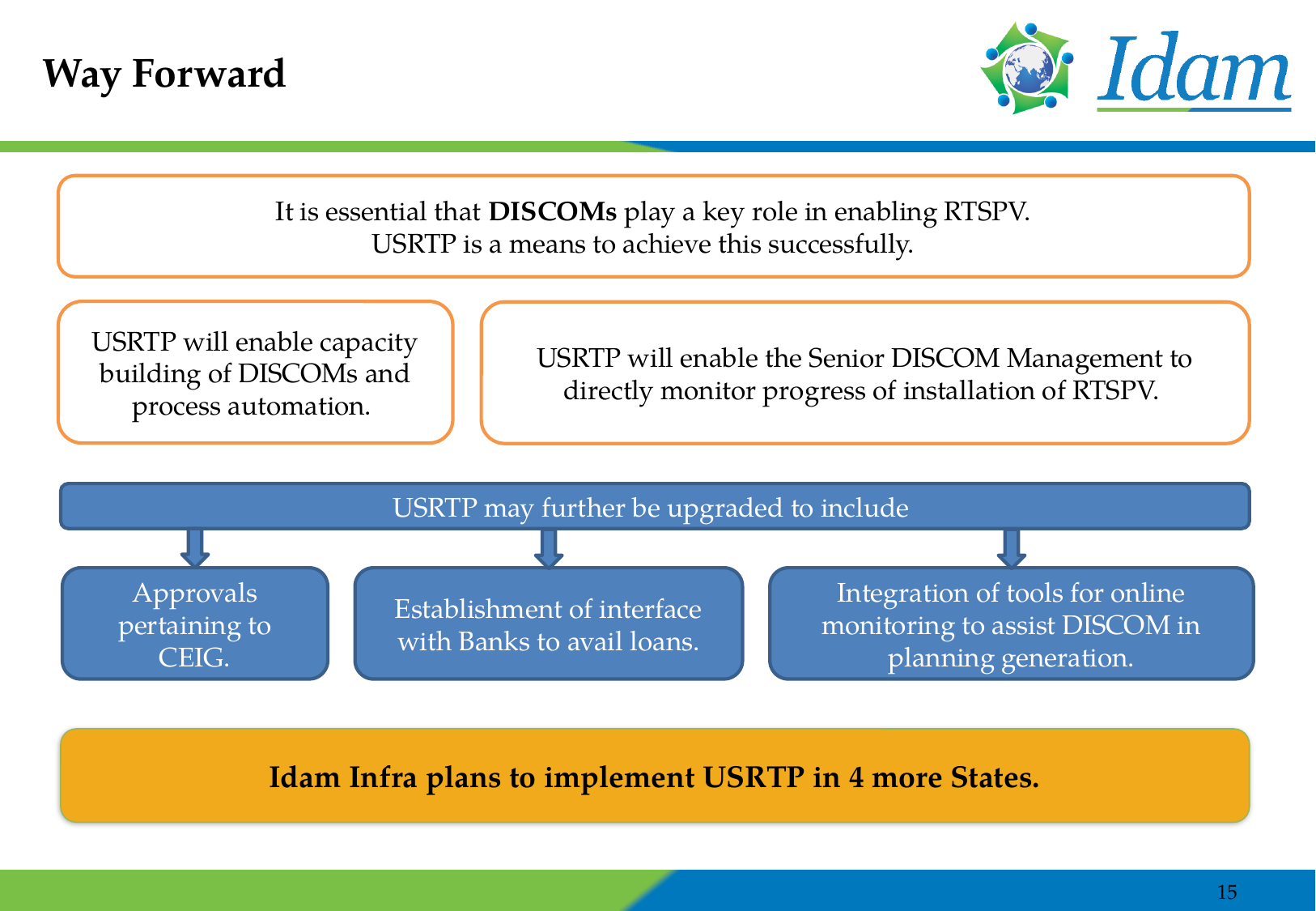

# Way Forward
It is essential that DISCOMs play a key role in enabling RTSPV.
USRTP is a means to achieve this successfully.
USRTP will enable capacity building of DISCOMs and process automation.
USRTP will enable the Senior DISCOM Management to directly monitor progress of installation of RTSPV.
USRTP may further be upgraded to include

Approvals pertaining to CEIG.
Establishment of interface with Banks to avail loans.
Integration of tools for online monitoring to assist DISCOM in planning generation.
Idam Infra plans to implement USRTP in 4 more States.
15